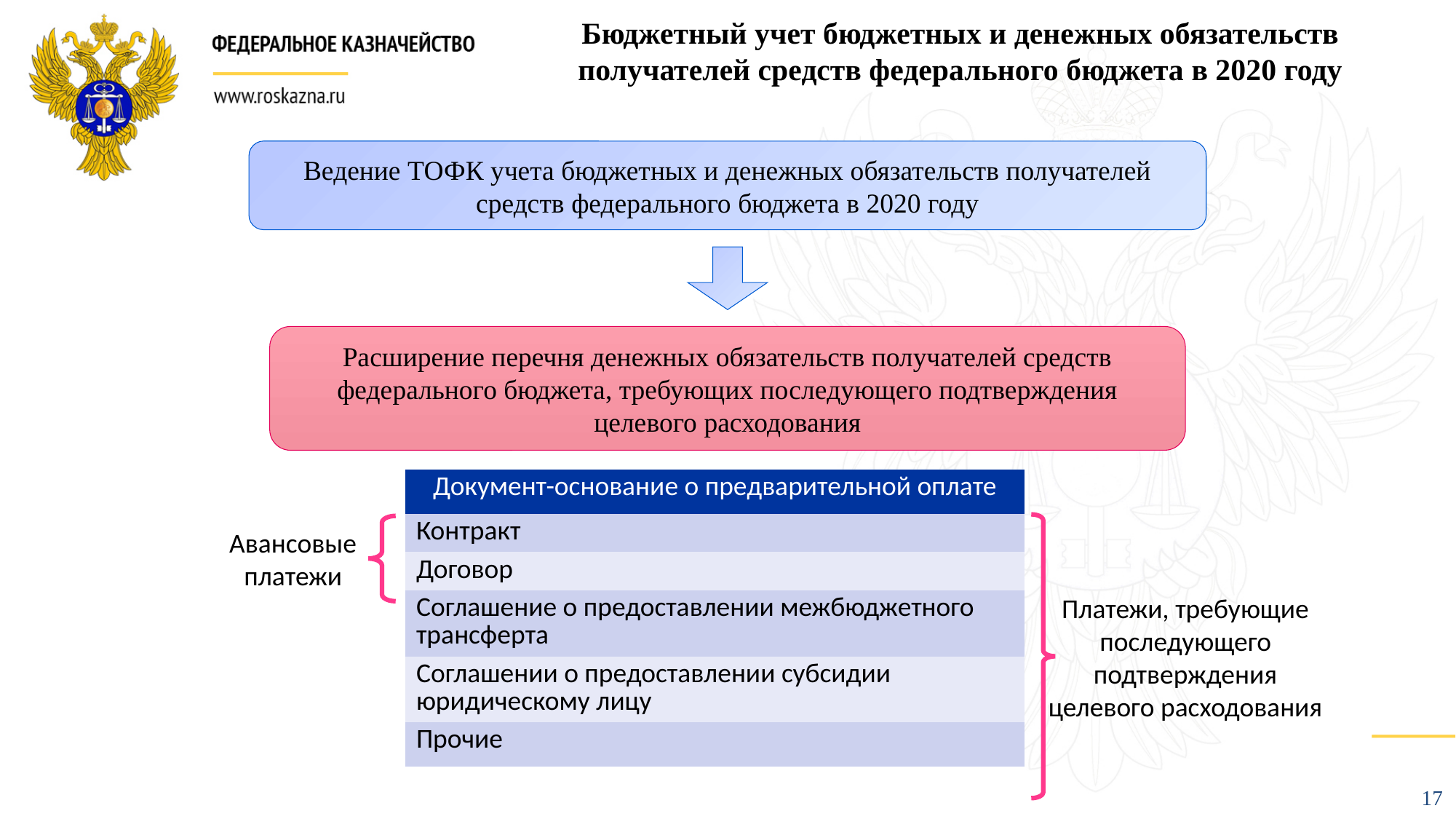

Бюджетный учет бюджетных и денежных обязательств
получателей средств федерального бюджета в 2020 году
Ведение ТОФК учета бюджетных и денежных обязательств получателей средств федерального бюджета в 2020 году

Расширение перечня денежных обязательств получателей средств федерального бюджета, требующих последующего подтверждения целевого расходования
| Документ-основание о предварительной оплате |
| --- |
| Контракт |
| Договор |
| Соглашение о предоставлении межбюджетного трансферта |
| Соглашении о предоставлении субсидии юридическому лицу |
| Прочие |

Авансовые
платежи
Платежи, требующие последующего подтверждения целевого расходования
17